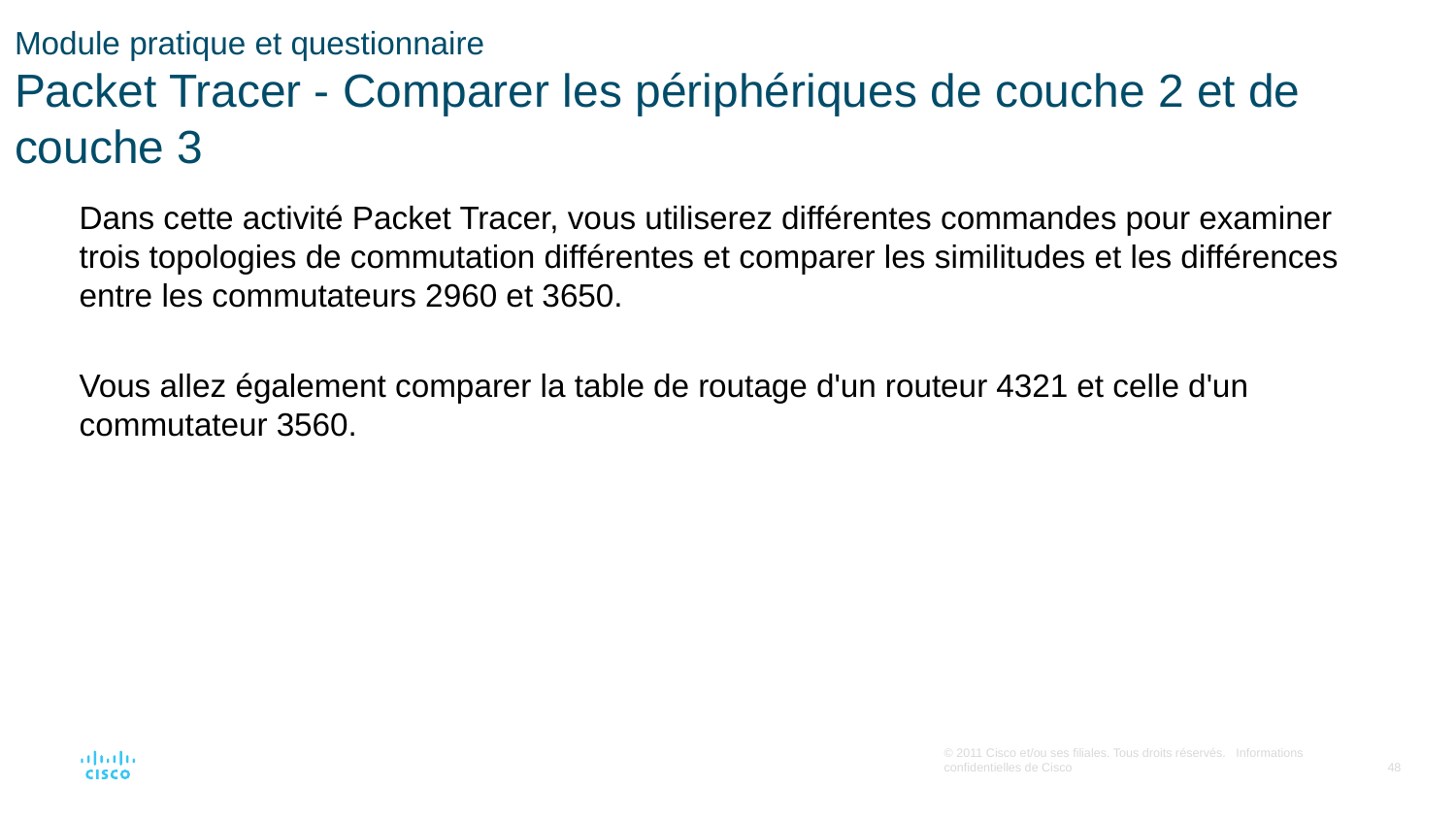

# Module pratique et questionnaire Packet Tracer - Comparer les périphériques de couche 2 et de couche 3
Dans cette activité Packet Tracer, vous utiliserez différentes commandes pour examiner trois topologies de commutation différentes et comparer les similitudes et les différences entre les commutateurs 2960 et 3650.

Vous allez également comparer la table de routage d'un routeur 4321 et celle d'un commutateur 3560.